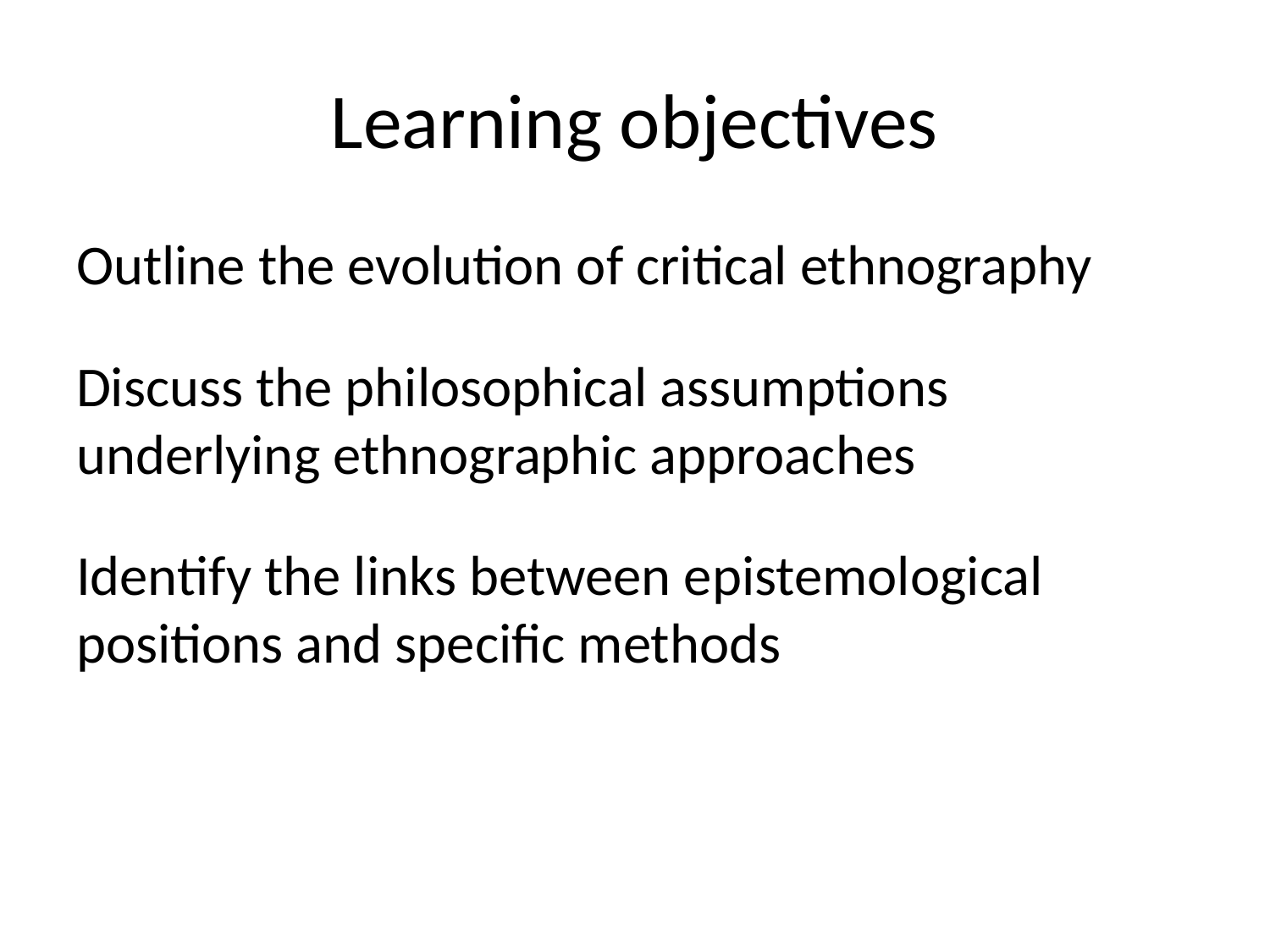

# Learning objectives
Outline the evolution of critical ethnography
Discuss the philosophical assumptions underlying ethnographic approaches
Identify the links between epistemological positions and specific methods